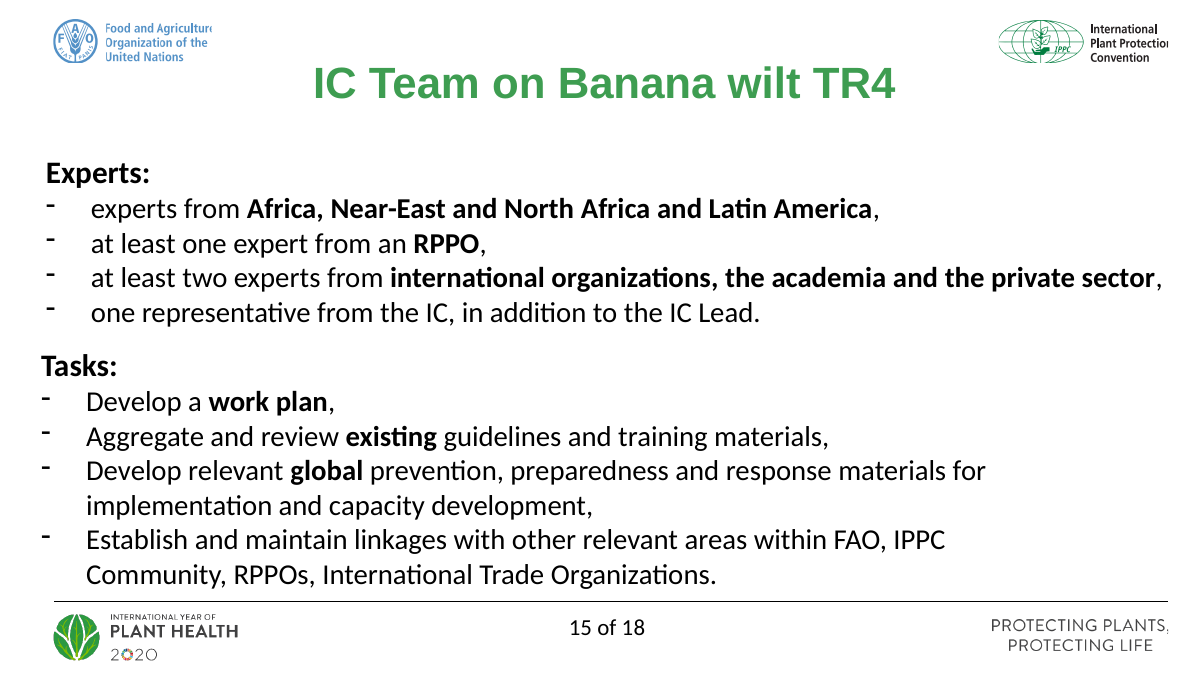

IC Team on Banana wilt TR4
Experts:
experts from Africa, Near-East and North Africa and Latin America,
at least one expert from an RPPO,
at least two experts from international organizations, the academia and the private sector,
one representative from the IC, in addition to the IC Lead.
Tasks:
Develop a work plan,
Aggregate and review existing guidelines and training materials,
Develop relevant global prevention, preparedness and response materials for implementation and capacity development,
Establish and maintain linkages with other relevant areas within FAO, IPPC Community, RPPOs, International Trade Organizations.
15 of 18